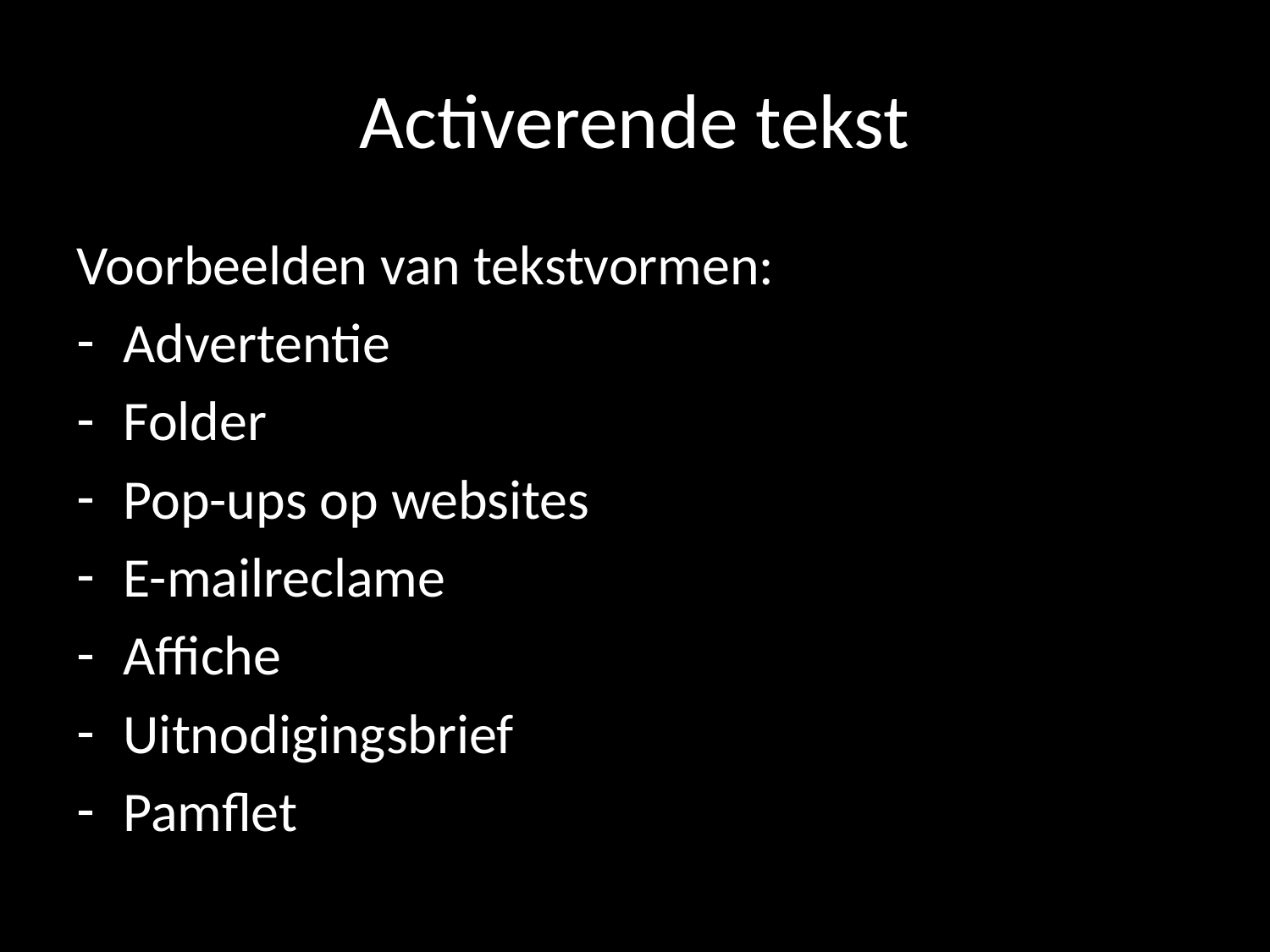

# Activerende tekst
Voorbeelden van tekstvormen:
Advertentie
Folder
Pop-ups op websites
E-mailreclame
Affiche
Uitnodigingsbrief
Pamflet